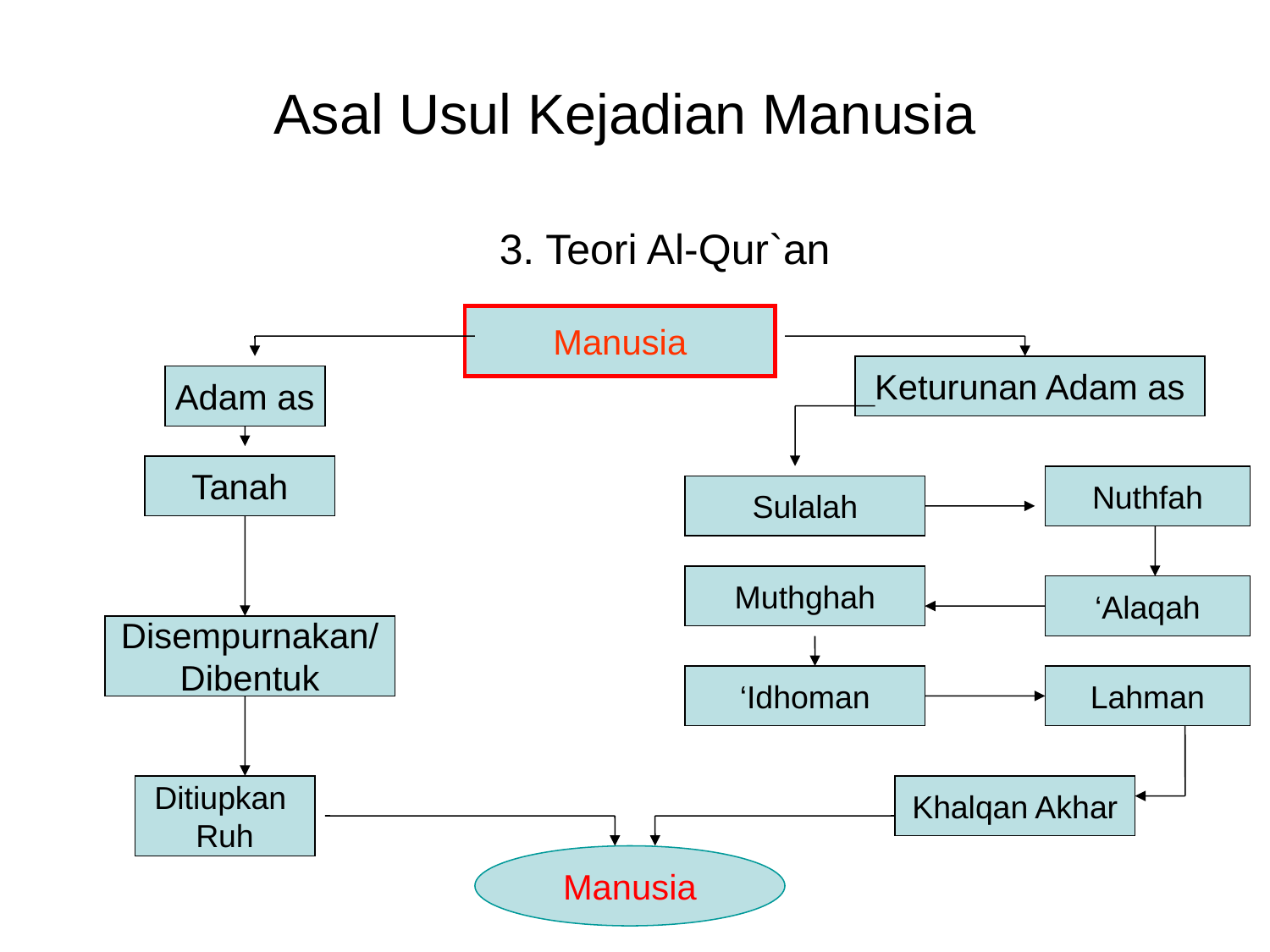

# Asal Usul Kejadian Manusia
3. Teori Al-Qur`an

Manusia

Keturunan Adam as
Adam as

Tanah
Nuthfah
Sulalah

Muthghah
‘Alaqah

Disempurnakan/
Dibentuk

‘Idhoman
Lahman

Ditiupkan
Ruh
Khalqan Akhar

Manusia